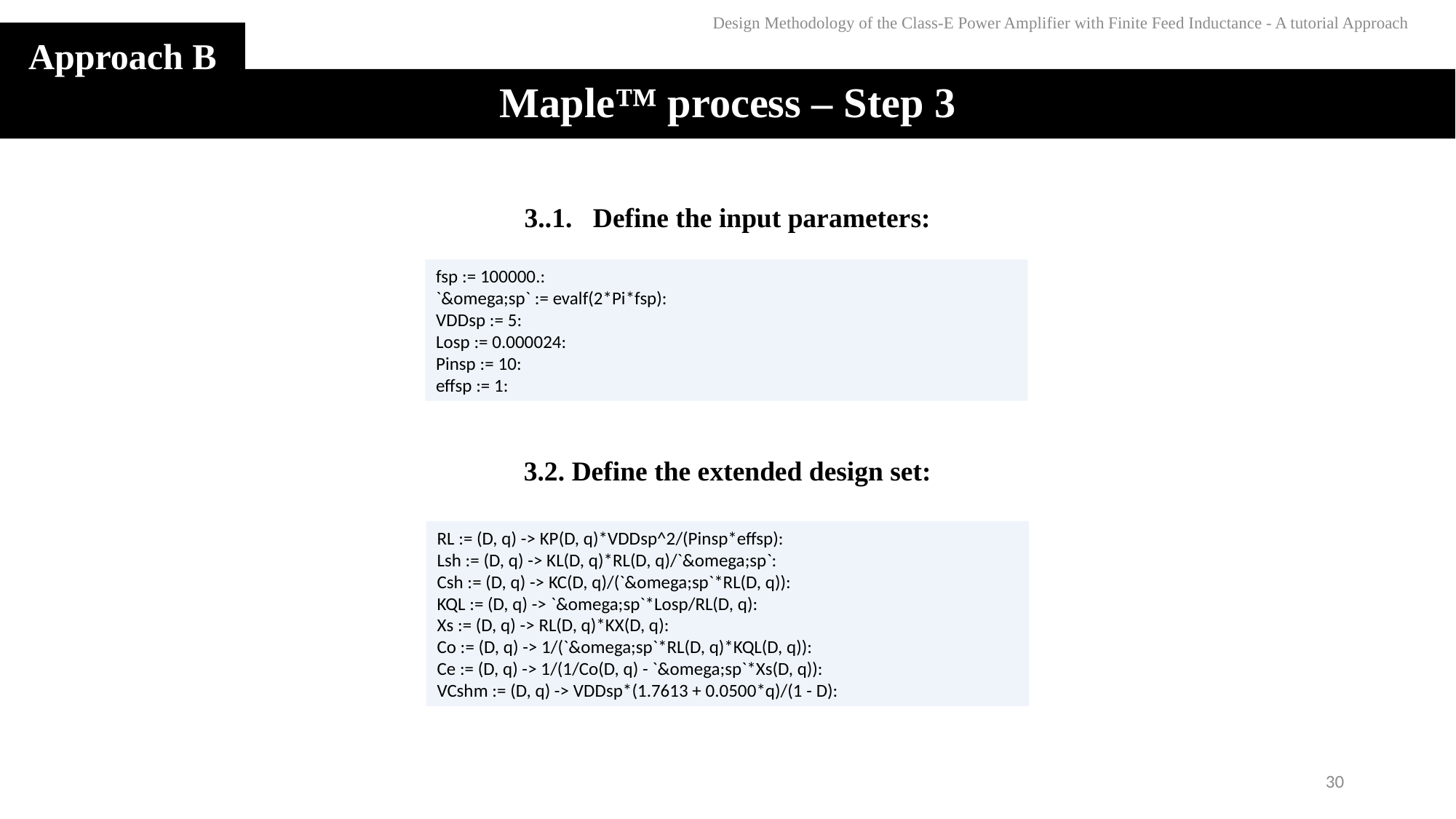

Design Methodology of the Class-E Power Amplifier with Finite Feed Inductance - A tutorial Approach
Approach B
# Maple™ process – Step 3
3..1.   Define the input parameters:
fsp := 100000.:
`&omega;sp` := evalf(2*Pi*fsp):
VDDsp := 5:
Losp := 0.000024:
Pinsp := 10:
effsp := 1:
3.2. Define the extended design set:
RL := (D, q) -> KP(D, q)*VDDsp^2/(Pinsp*effsp):
Lsh := (D, q) -> KL(D, q)*RL(D, q)/`&omega;sp`:
Csh := (D, q) -> KC(D, q)/(`&omega;sp`*RL(D, q)):
KQL := (D, q) -> `&omega;sp`*Losp/RL(D, q):
Xs := (D, q) -> RL(D, q)*KX(D, q):
Co := (D, q) -> 1/(`&omega;sp`*RL(D, q)*KQL(D, q)):
Ce := (D, q) -> 1/(1/Co(D, q) - `&omega;sp`*Xs(D, q)):
VCshm := (D, q) -> VDDsp*(1.7613 + 0.0500*q)/(1 - D):
30